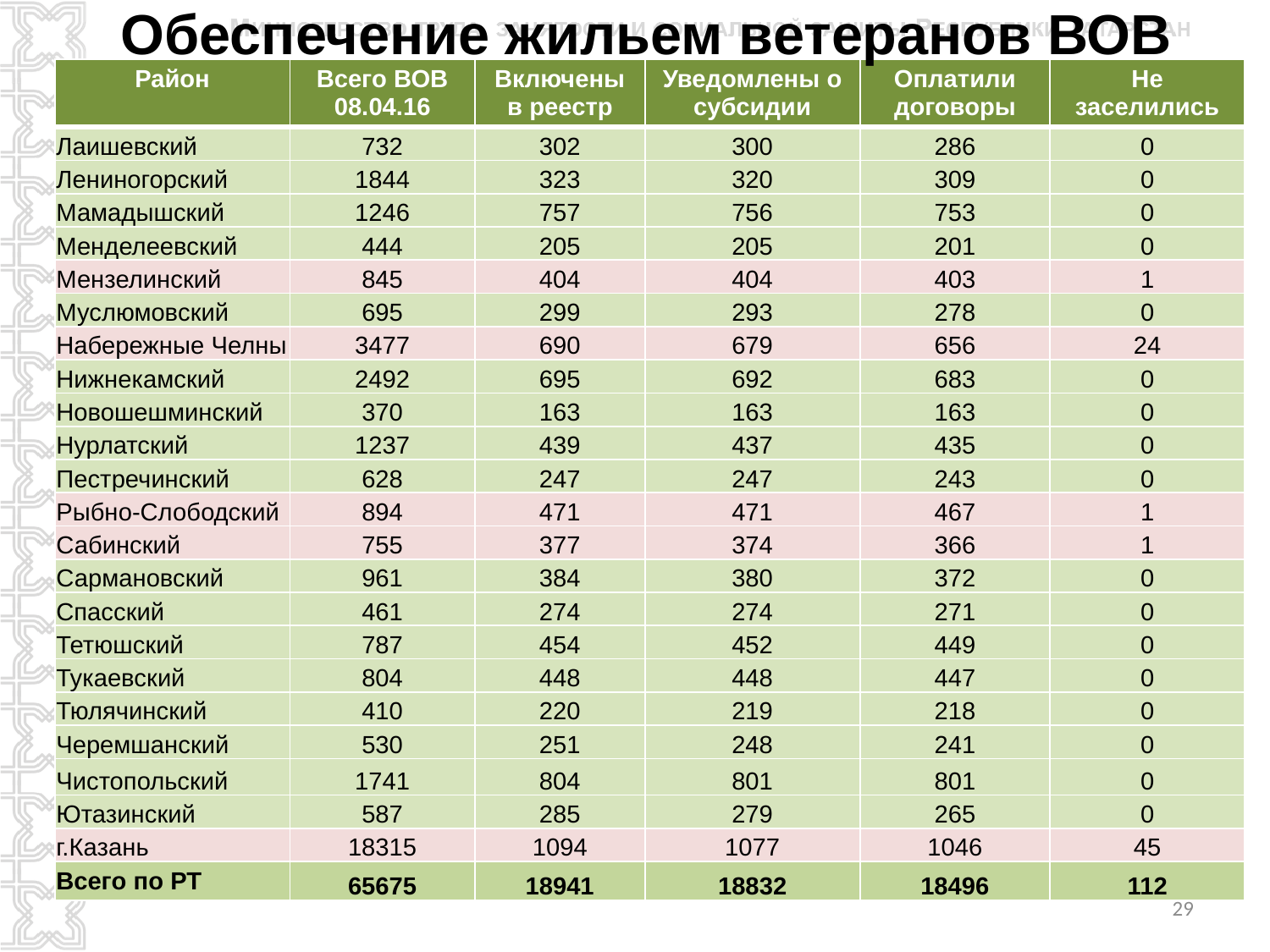

# Обеспечение жильем ветеранов ВОВ
| Район | Всего ВОВ 08.04.16 | Включены в реестр | Уведомлены о субсидии | Оплатили договоры | Не заселились |
| --- | --- | --- | --- | --- | --- |
| Лаишевский | 732 | 302 | 300 | 286 | 0 |
| Лениногорский | 1844 | 323 | 320 | 309 | 0 |
| Мамадышский | 1246 | 757 | 756 | 753 | 0 |
| Менделеевский | 444 | 205 | 205 | 201 | 0 |
| Мензелинский | 845 | 404 | 404 | 403 | 1 |
| Муслюмовский | 695 | 299 | 293 | 278 | 0 |
| Набережные Челны | 3477 | 690 | 679 | 656 | 24 |
| Нижнекамский | 2492 | 695 | 692 | 683 | 0 |
| Новошешминский | 370 | 163 | 163 | 163 | 0 |
| Нурлатский | 1237 | 439 | 437 | 435 | 0 |
| Пестречинский | 628 | 247 | 247 | 243 | 0 |
| Рыбно-Слободский | 894 | 471 | 471 | 467 | 1 |
| Сабинский | 755 | 377 | 374 | 366 | 1 |
| Сармановский | 961 | 384 | 380 | 372 | 0 |
| Спасский | 461 | 274 | 274 | 271 | 0 |
| Тетюшский | 787 | 454 | 452 | 449 | 0 |
| Тукаевский | 804 | 448 | 448 | 447 | 0 |
| Тюлячинский | 410 | 220 | 219 | 218 | 0 |
| Черемшанский | 530 | 251 | 248 | 241 | 0 |
| Чистопольский | 1741 | 804 | 801 | 801 | 0 |
| Ютазинский | 587 | 285 | 279 | 265 | 0 |
| г.Казань | 18315 | 1094 | 1077 | 1046 | 45 |
| Всего по РТ | 65675 | 18941 | 18832 | 18496 | 112 |
29